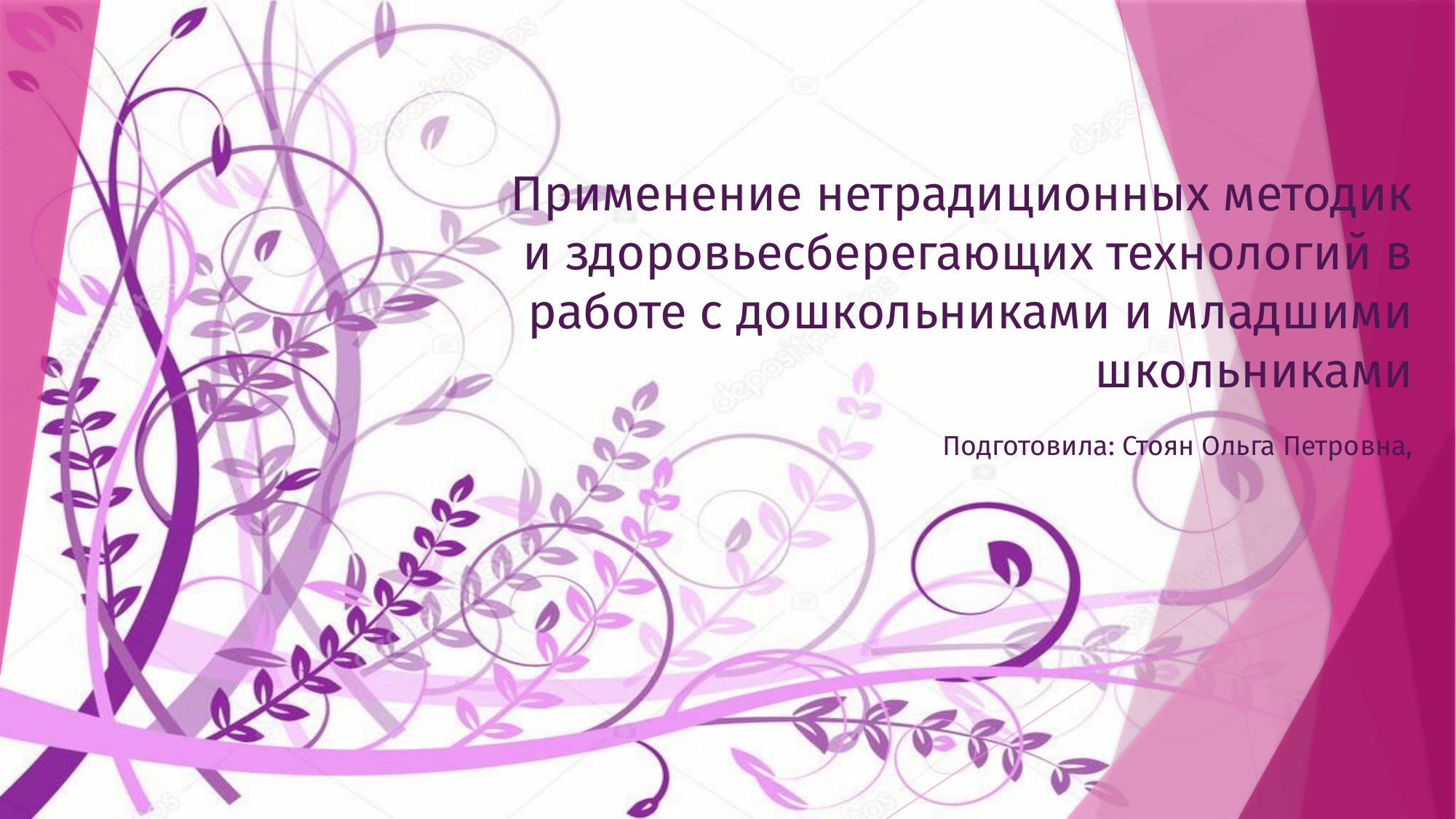

# Применение нетрадиционных методик и здоровьесберегающих технологий в работе с дошкольниками и младшими школьниками
Подготовила: Стоян Ольга Петровна,